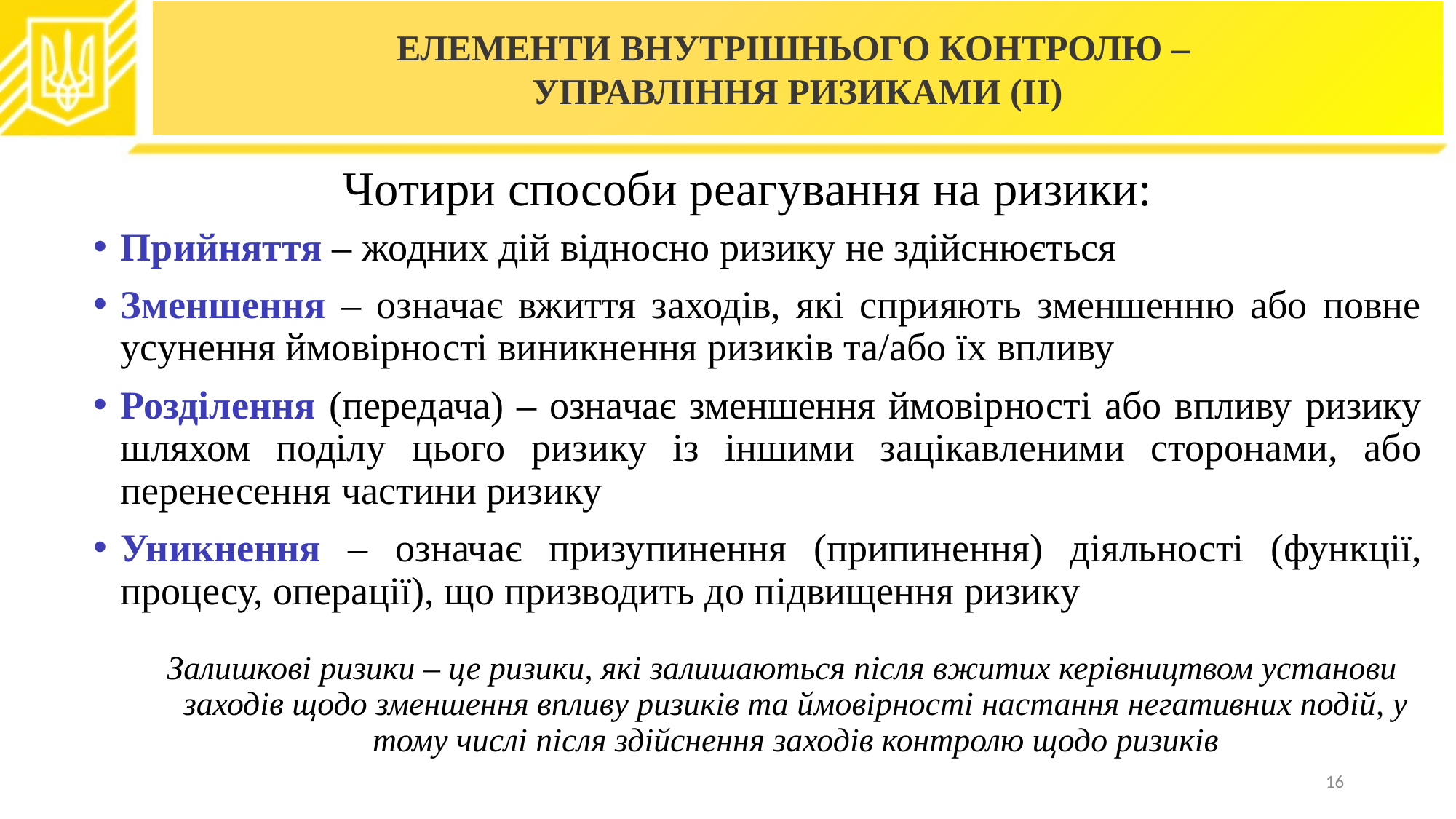

# ЕЛЕМЕНТИ ВНУТРІШНЬОГО КОНТРОЛЮ – УПРАВЛІННЯ РИЗИКАМИ (ІІ)
Чотири способи реагування на ризики:

Прийняття – жодних дій відносно ризику не здійснюється
Зменшення – означає вжиття заходів, які сприяють зменшенню або повне усунення ймовірності виникнення ризиків та/або їх впливу
Розділення (передача) – означає зменшення ймовірності або впливу ризику шляхом поділу цього ризику із іншими зацікавленими сторонами, або перенесення частини ризику
Уникнення – означає призупинення (припинення) діяльності (функції, процесу, операції), що призводить до підвищення ризику
Залишкові ризики – це ризики, які залишаються після вжитих керівництвом установи заходів щодо зменшення впливу ризиків та ймовірності настання негативних подій, у тому числі після здійснення заходів контролю щодо ризиків
16